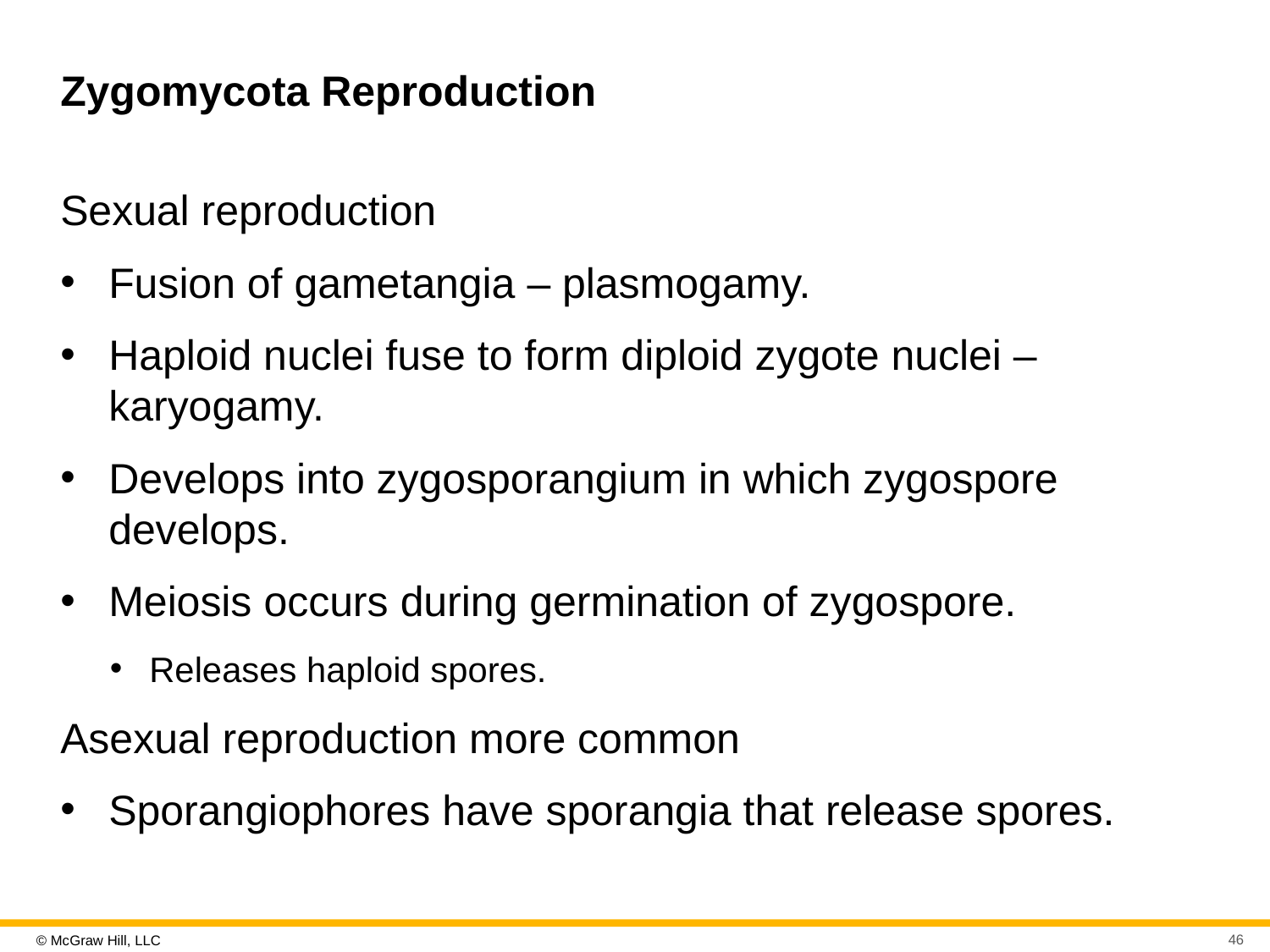

# Zygomycota Reproduction
Sexual reproduction
Fusion of gametangia – plasmogamy.
Haploid nuclei fuse to form diploid zygote nuclei – karyogamy.
Develops into zygosporangium in which zygospore develops.
Meiosis occurs during germination of zygospore.
Releases haploid spores.
Asexual reproduction more common
Sporangiophores have sporangia that release spores.
46